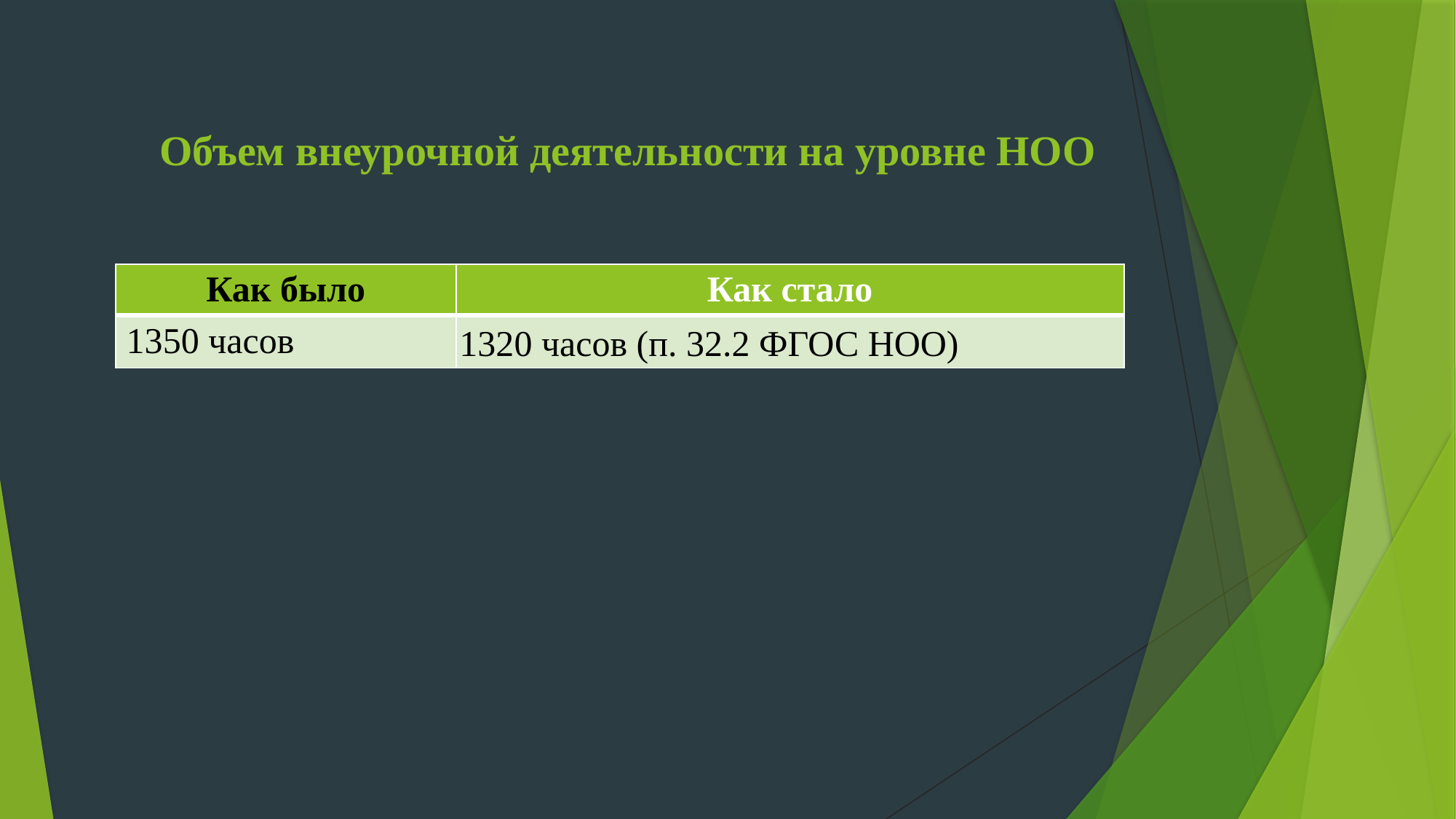

# Объем внеурочной деятельности на уровне НОО
| Как было | Как стало |
| --- | --- |
| 1350 часов | 1320 часов (п. 32.2 ФГОС НОО) |